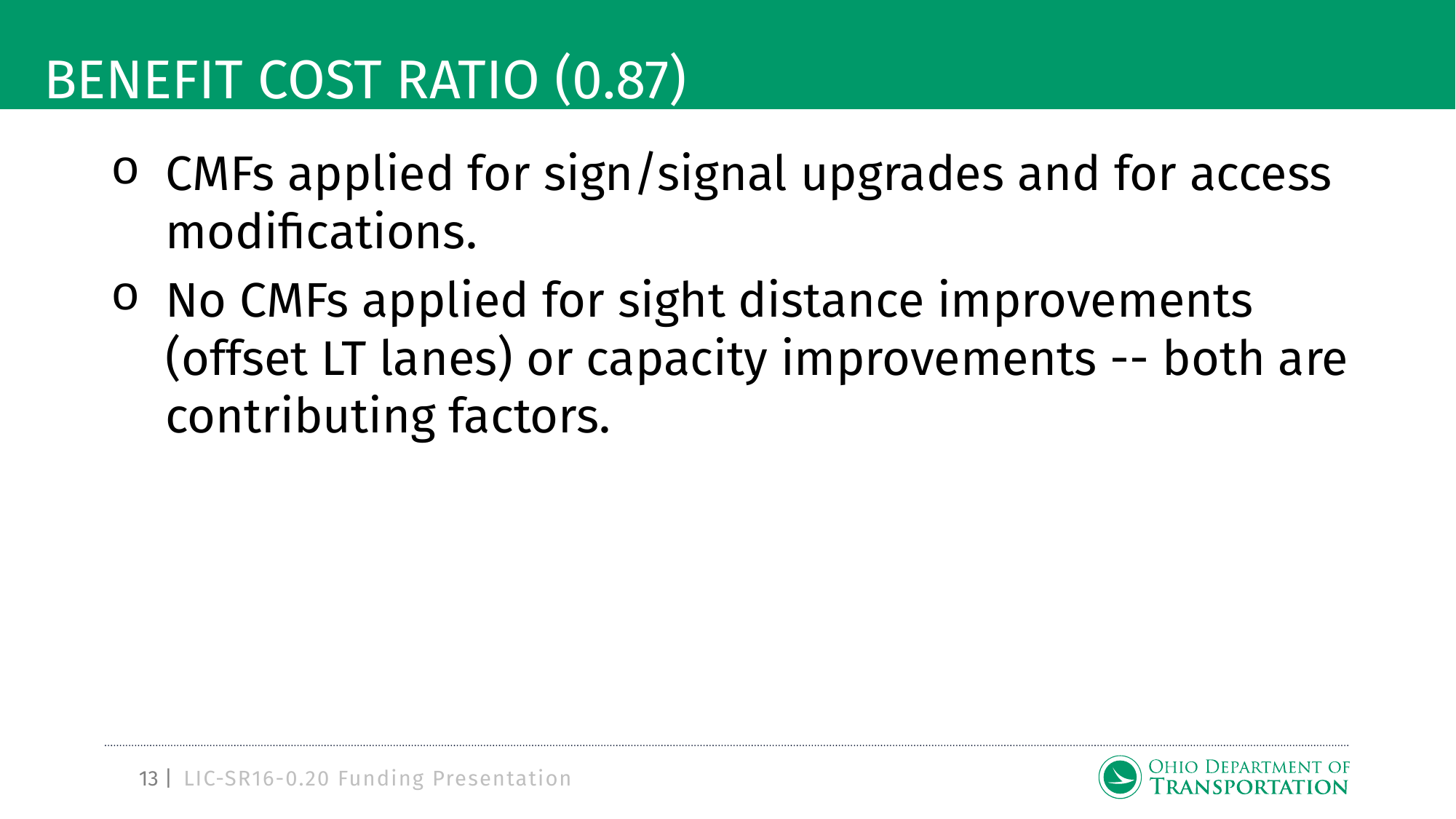

# Benefit cost ratio (0.87)
CMFs applied for sign/signal upgrades and for access modifications.
No CMFs applied for sight distance improvements (offset LT lanes) or capacity improvements -- both are contributing factors.

LIC-SR16-0.20 Funding Presentation